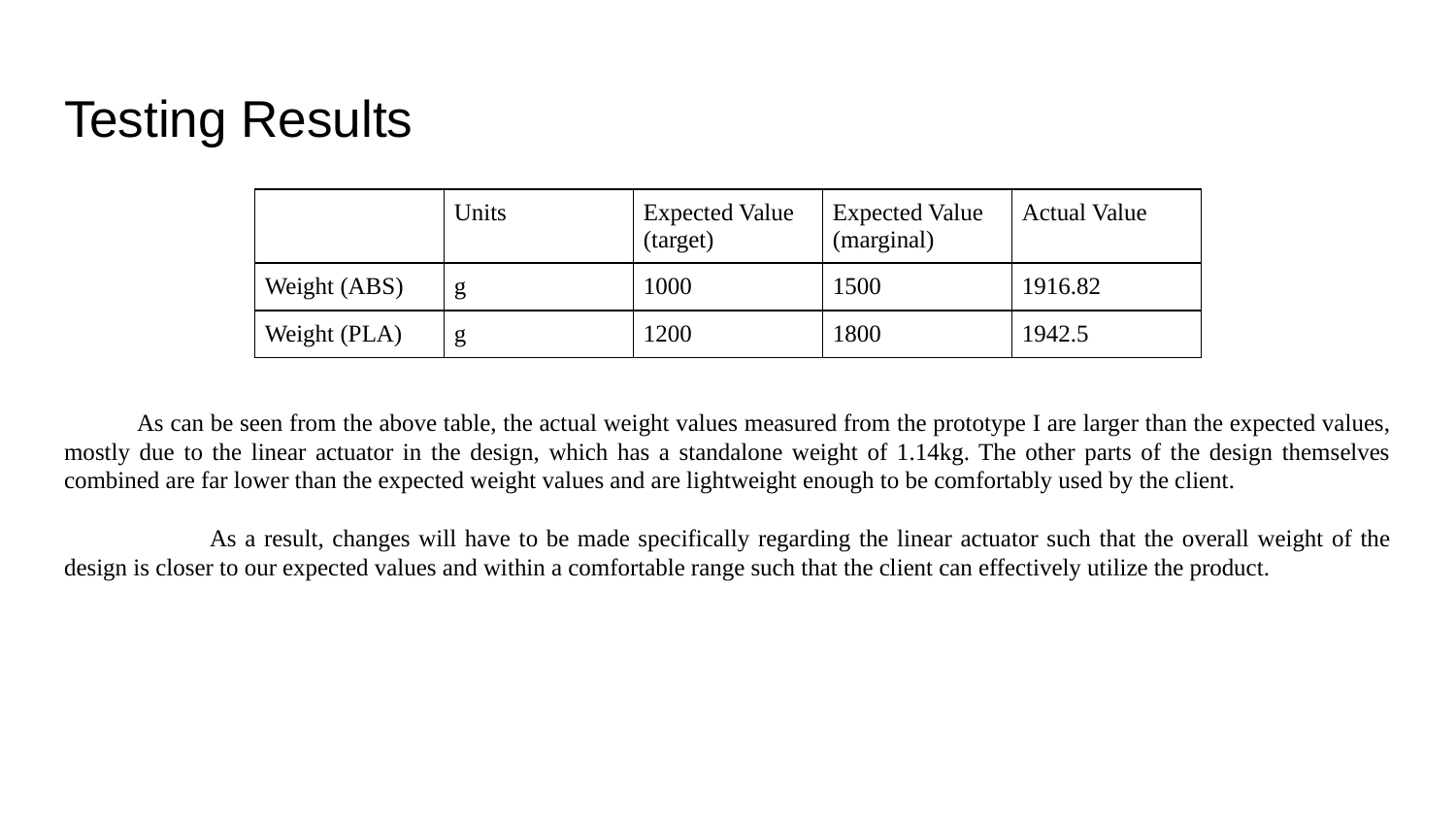

# Testing Results
|  | Units | Expected Value (target) | Expected Value (marginal) | Actual Value |
| --- | --- | --- | --- | --- |
| Weight (ABS) | g | 1000 | 1500 | 1916.82 |
| Weight (PLA) | g | 1200 | 1800 | 1942.5 |
As can be seen from the above table, the actual weight values measured from the prototype I are larger than the expected values, mostly due to the linear actuator in the design, which has a standalone weight of 1.14kg. The other parts of the design themselves combined are far lower than the expected weight values and are lightweight enough to be comfortably used by the client.

	As a result, changes will have to be made specifically regarding the linear actuator such that the overall weight of the design is closer to our expected values and within a comfortable range such that the client can effectively utilize the product.